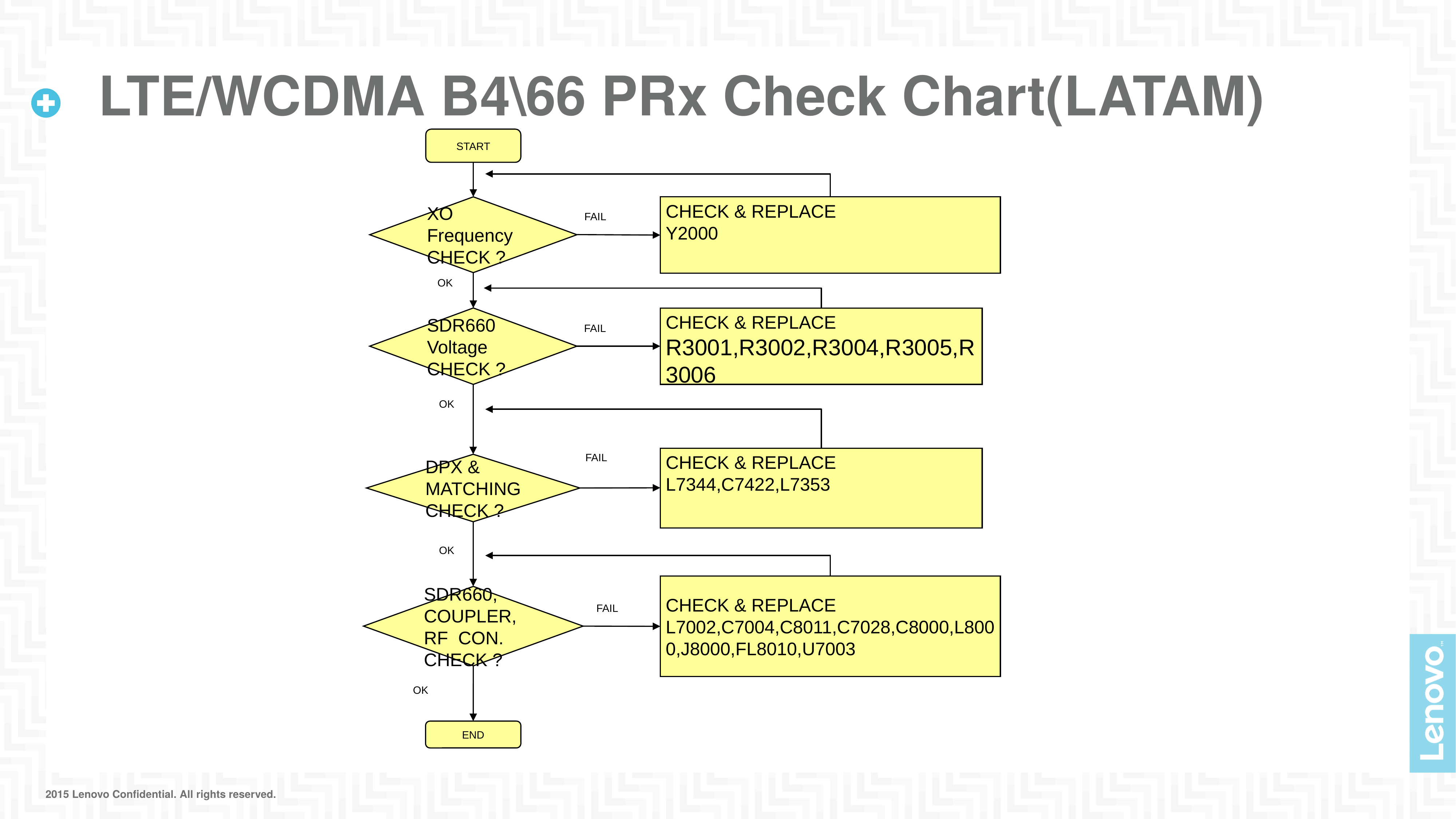

# LTE/WCDMA B4\66 PRx Check Chart(LATAM)
START

XO Frequency
CHECK ?

CHECK & REPLACE
Y2000
FAIL
OK

SDR660 Voltage CHECK ?

CHECK & REPLACE
R3001,R3002,R3004,R3005,R3006

FAIL
OK
FAIL
CHECK & REPLACE
L7344,C7422,L7353

DPX &  MATCHING CHECK ?
OK
CHECK & REPLACE
L7002,C7004,C8011,C7028,C8000,L8000,J8000,FL8010,U7003
SDR660, COUPLER,
RF  CON. CHECK ?
FAIL
OK
OK
END